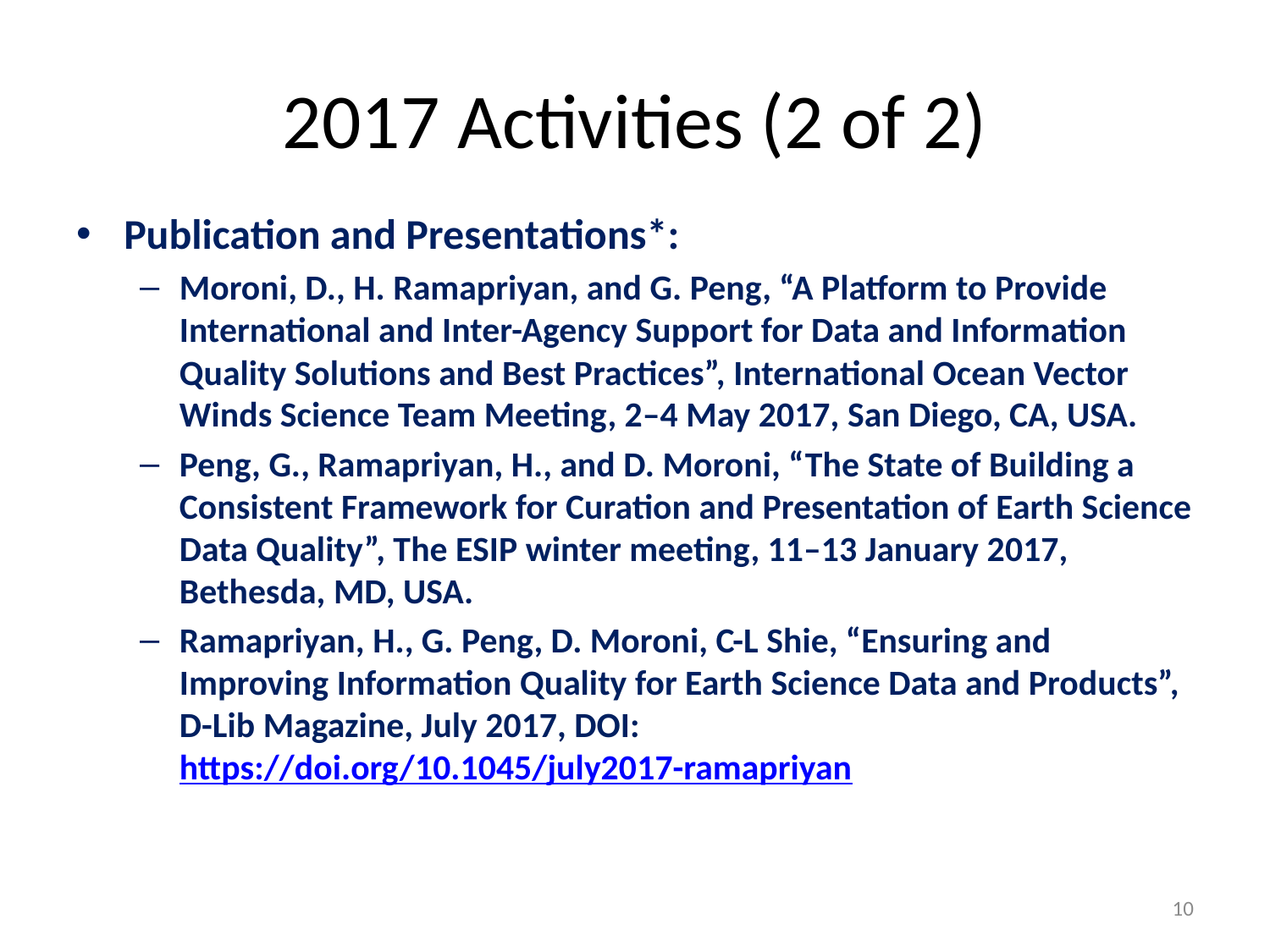

# 2017 Activities (2 of 2)
Publication and Presentations*:
Moroni, D., H. Ramapriyan, and G. Peng, “A Platform to Provide International and Inter-Agency Support for Data and Information Quality Solutions and Best Practices”, International Ocean Vector Winds Science Team Meeting, 2–4 May 2017, San Diego, CA, USA.
Peng, G., Ramapriyan, H., and D. Moroni, “The State of Building a Consistent Framework for Curation and Presentation of Earth Science Data Quality”, The ESIP winter meeting, 11–13 January 2017, Bethesda, MD, USA.
Ramapriyan, H., G. Peng, D. Moroni, C-L Shie, “Ensuring and Improving Information Quality for Earth Science Data and Products”, D-Lib Magazine, July 2017, DOI: https://doi.org/10.1045/july2017-ramapriyan

10